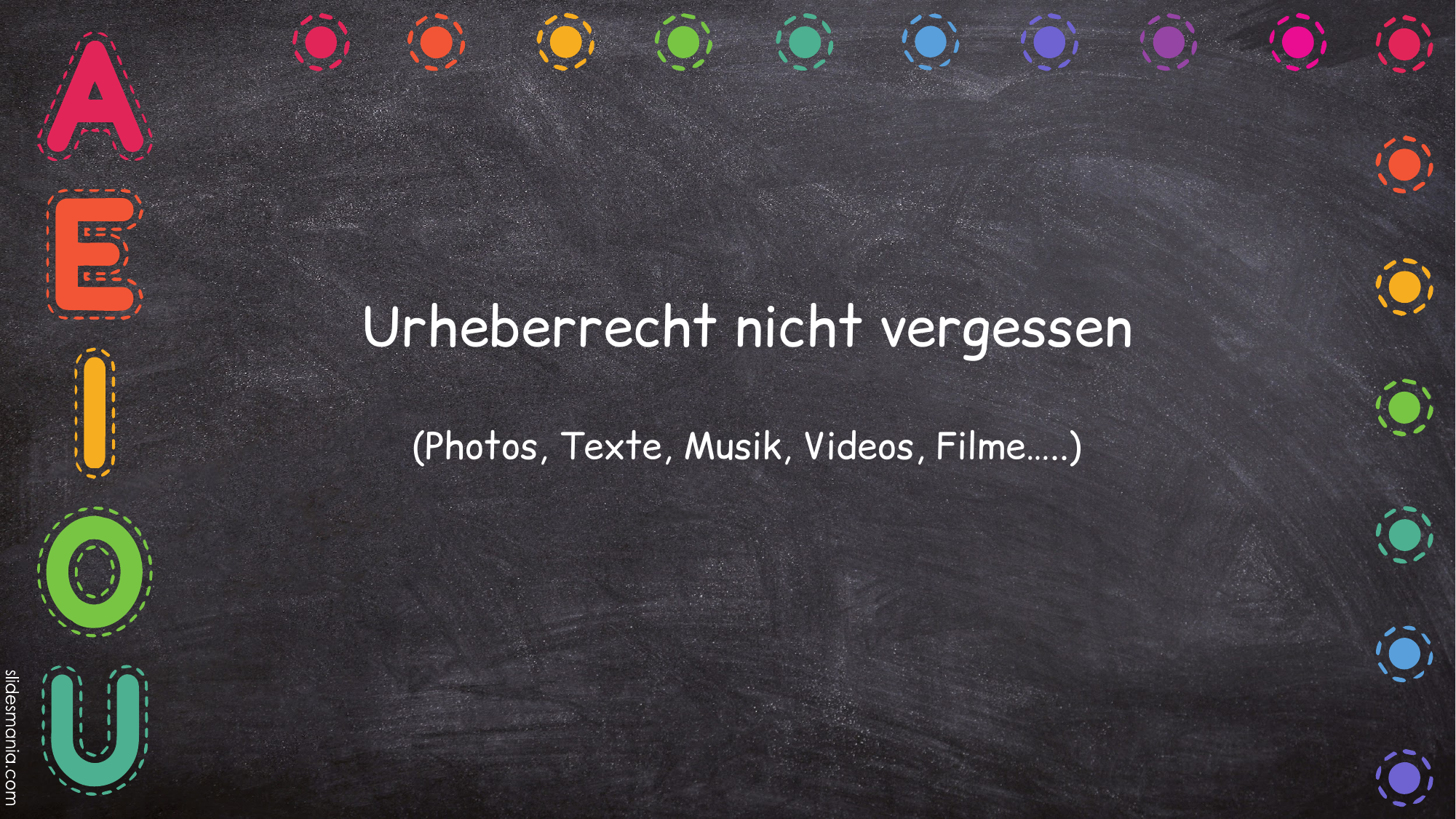

# Urheberrecht nicht vergessen (Photos, Texte, Musik, Videos, Filme…..)